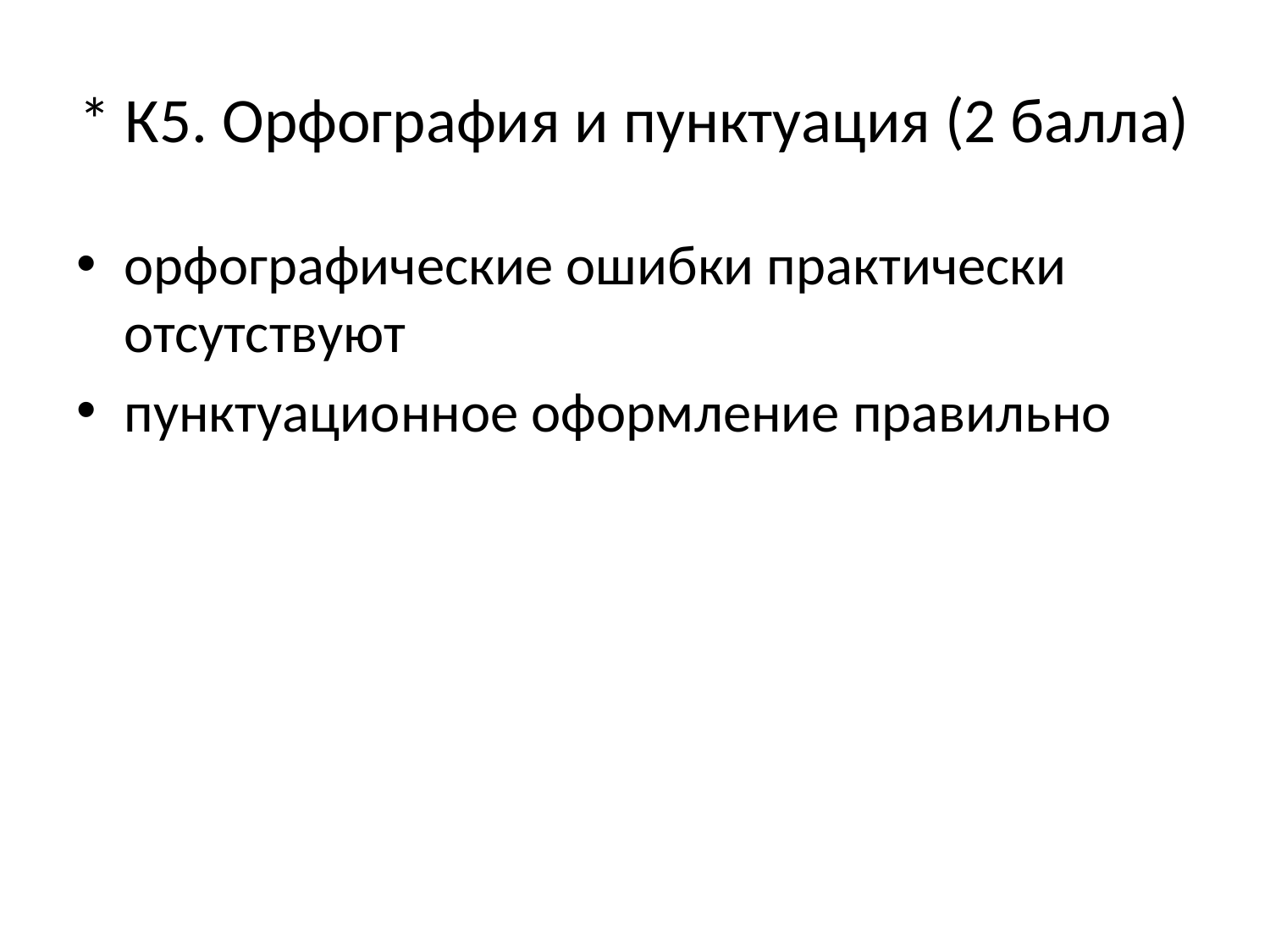

# * К5. Орфография и пунктуация (2 балла)
орфографические ошибки практически отсутствуют
пунктуационное оформление правильно